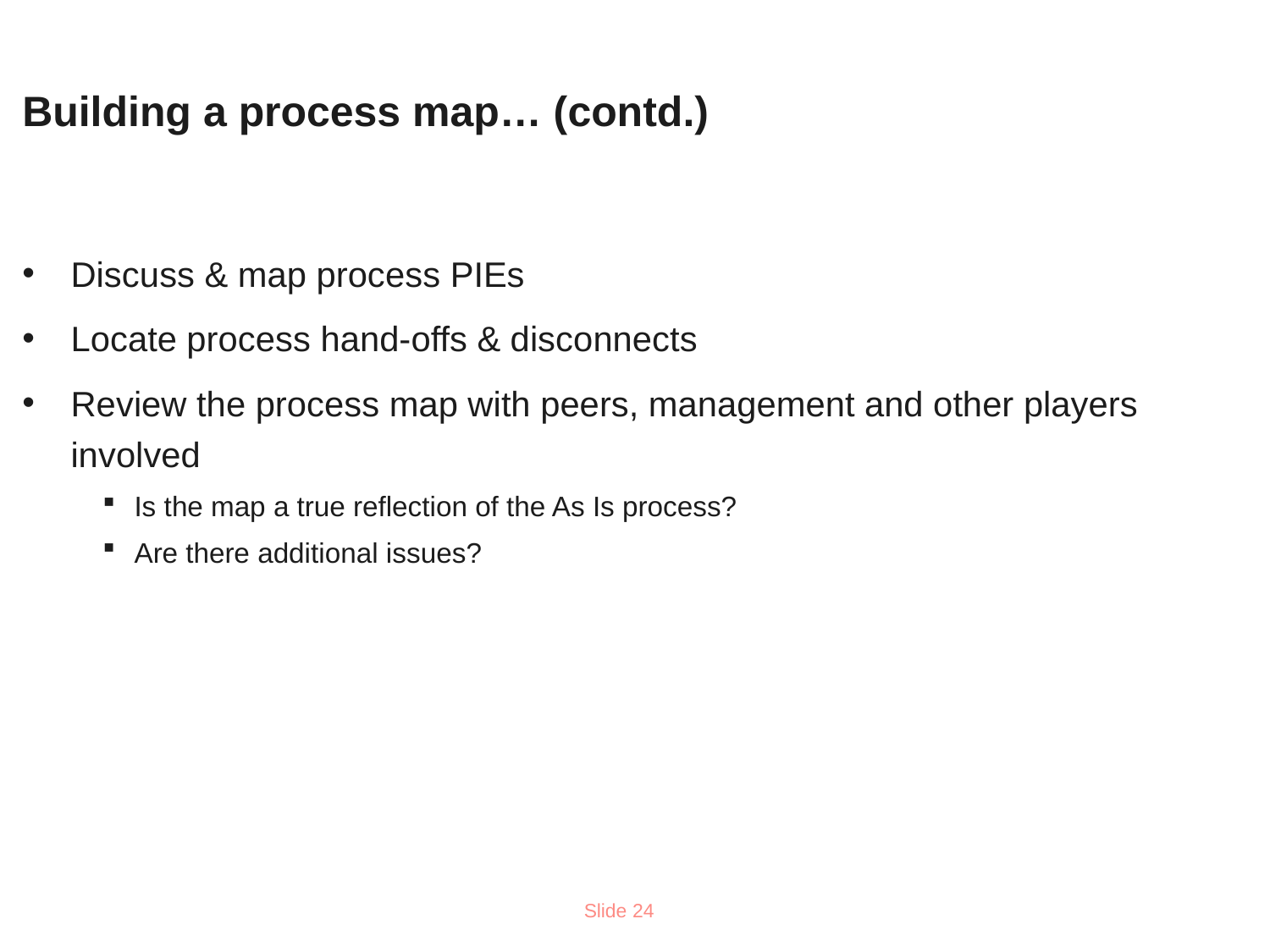

# Building a process map… (contd.)
Discuss & map process PIEs
Locate process hand-offs & disconnects
Review the process map with peers, management and other players involved
Is the map a true reflection of the As Is process?
Are there additional issues?